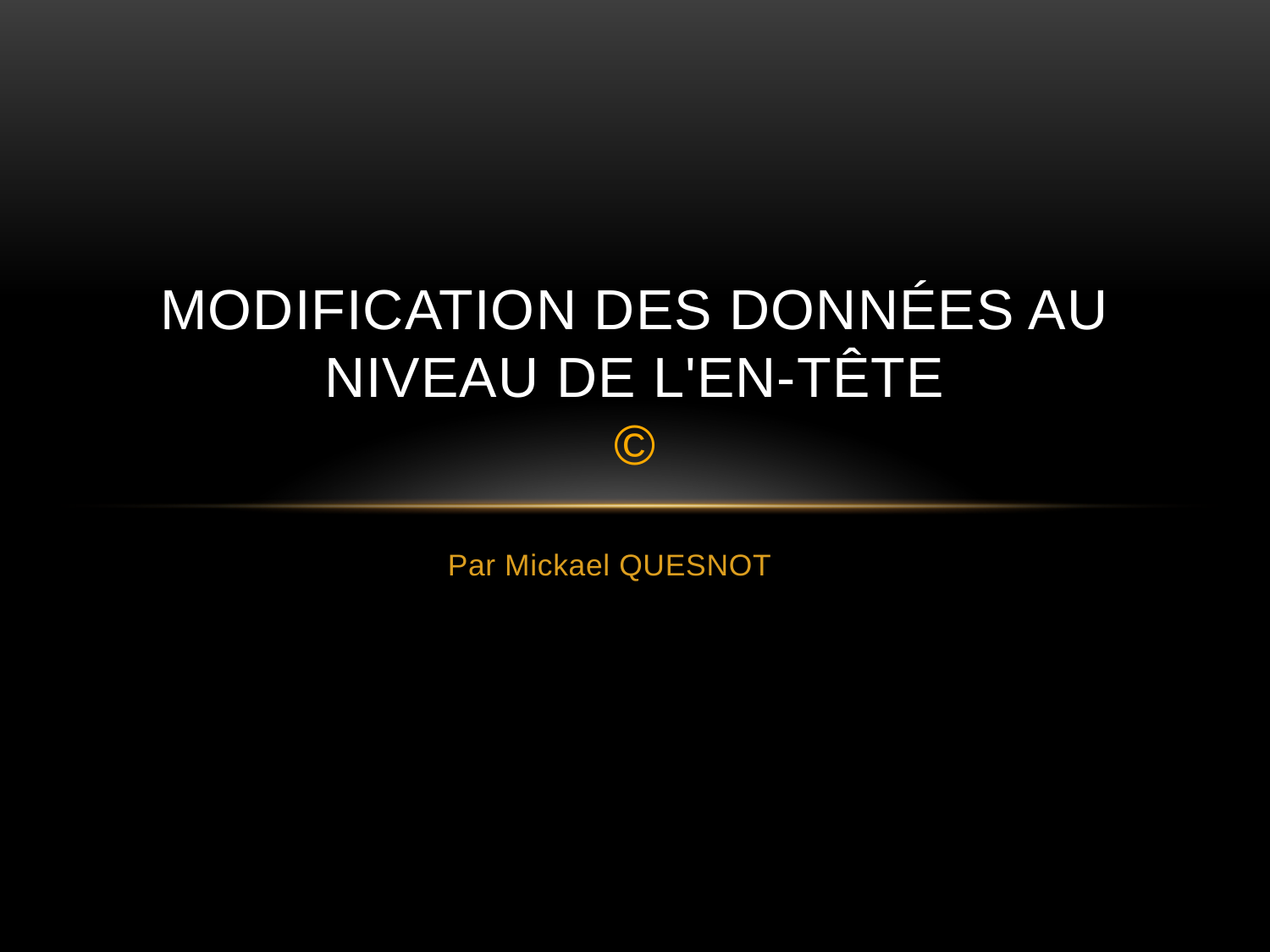

# Modification des données au niveau de l'en-tête ©
Par Mickael QUESNOT